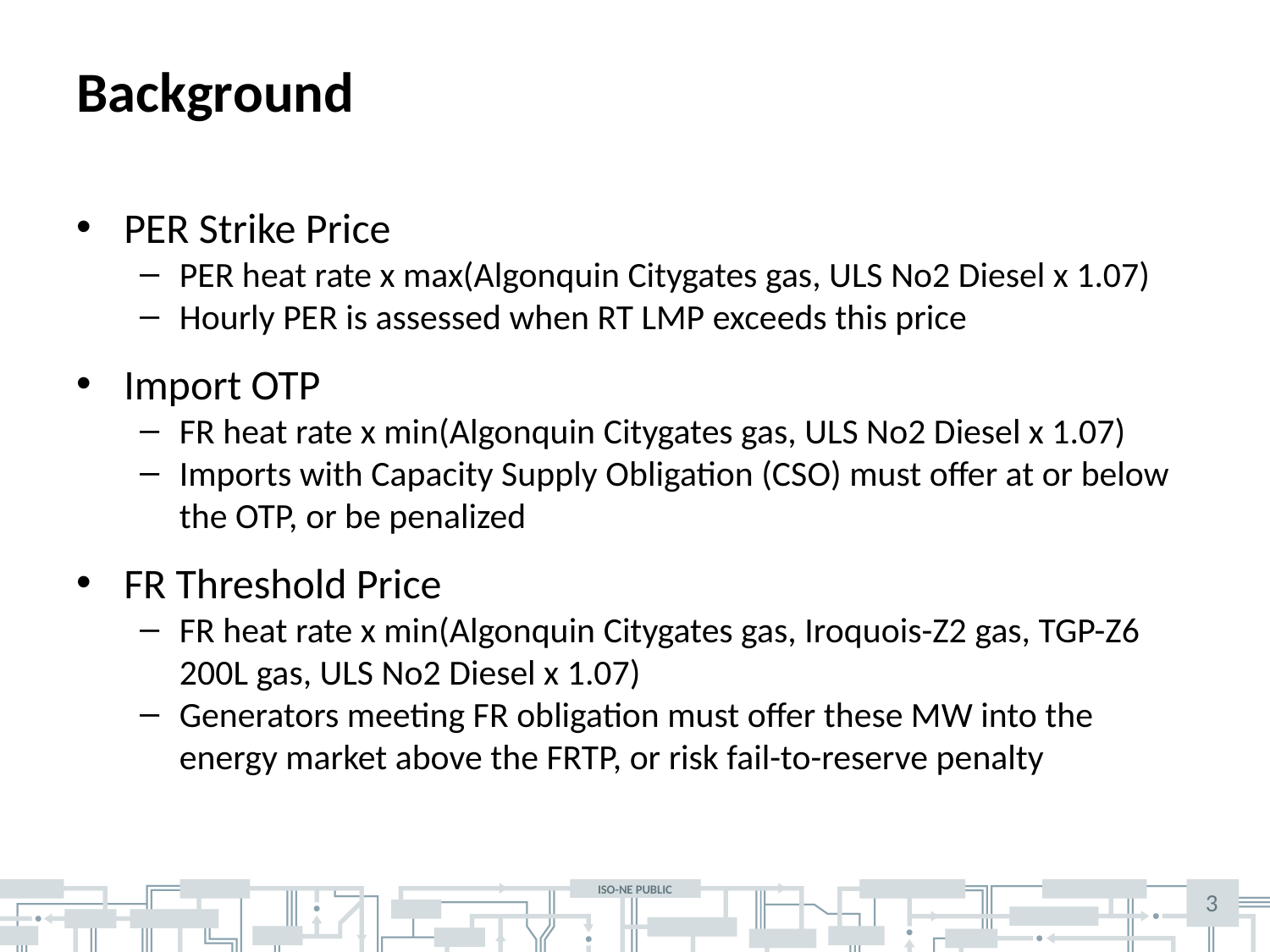

# Background
PER Strike Price
PER heat rate x max(Algonquin Citygates gas, ULS No2 Diesel x 1.07)
Hourly PER is assessed when RT LMP exceeds this price
Import OTP
FR heat rate x min(Algonquin Citygates gas, ULS No2 Diesel x 1.07)
Imports with Capacity Supply Obligation (CSO) must offer at or below the OTP, or be penalized
FR Threshold Price
FR heat rate x min(Algonquin Citygates gas, Iroquois-Z2 gas, TGP-Z6 200L gas, ULS No2 Diesel x 1.07)
Generators meeting FR obligation must offer these MW into the energy market above the FRTP, or risk fail-to-reserve penalty
3